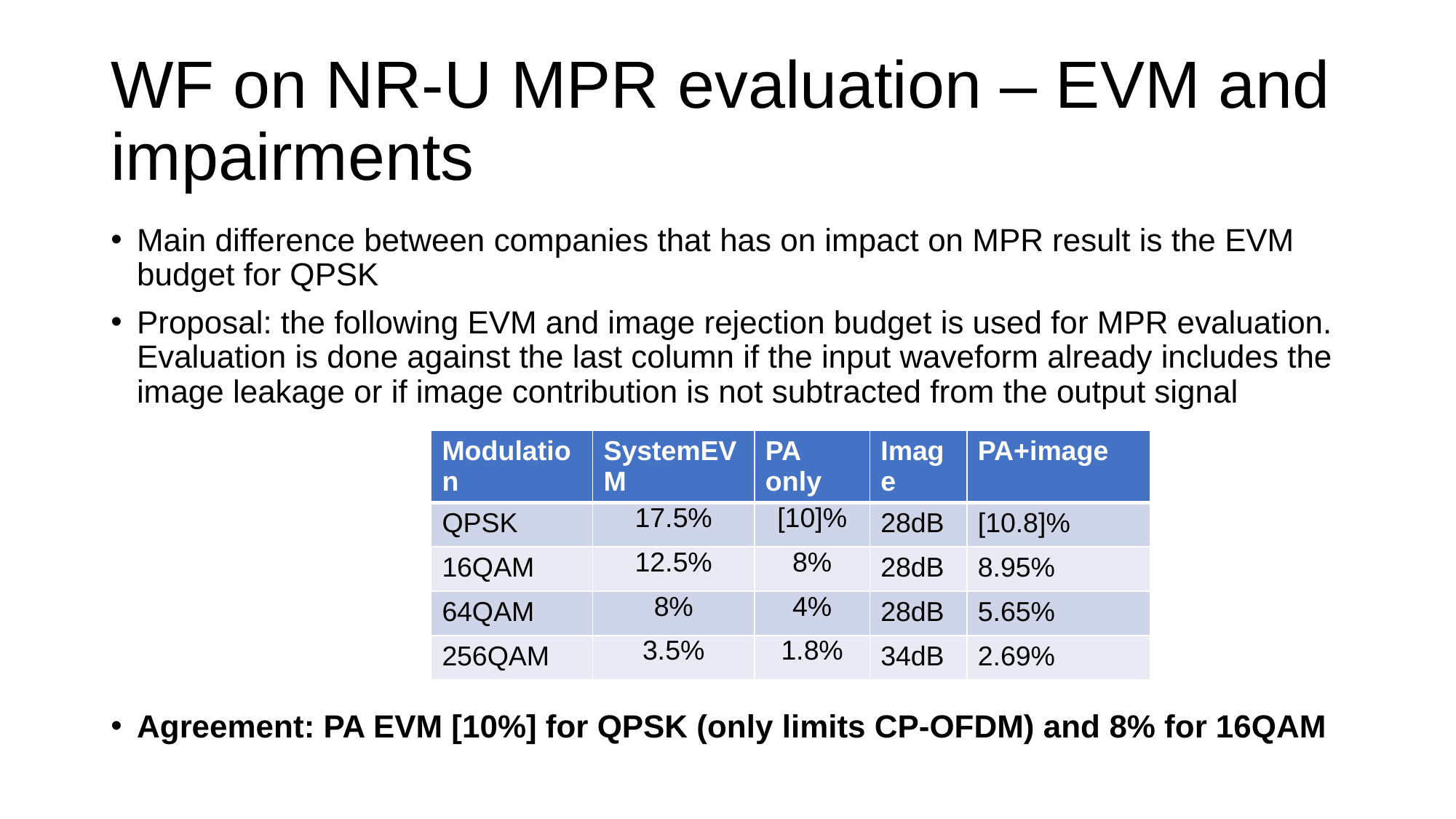

# WF on NR-U MPR evaluation – EVM and impairments
Main difference between companies that has on impact on MPR result is the EVM budget for QPSK
Proposal: the following EVM and image rejection budget is used for MPR evaluation. Evaluation is done against the last column if the input waveform already includes the image leakage or if image contribution is not subtracted from the output signal

Agreement: PA EVM [10%] for QPSK (only limits CP-OFDM) and 8% for 16QAM
| Modulation | SystemEVM | PA only | Image | PA+image |
| --- | --- | --- | --- | --- |
| QPSK | 17.5% | [10]% | 28dB | [10.8]% |
| 16QAM | 12.5% | 8% | 28dB | 8.95% |
| 64QAM | 8% | 4% | 28dB | 5.65% |
| 256QAM | 3.5% | 1.8% | 34dB | 2.69% |